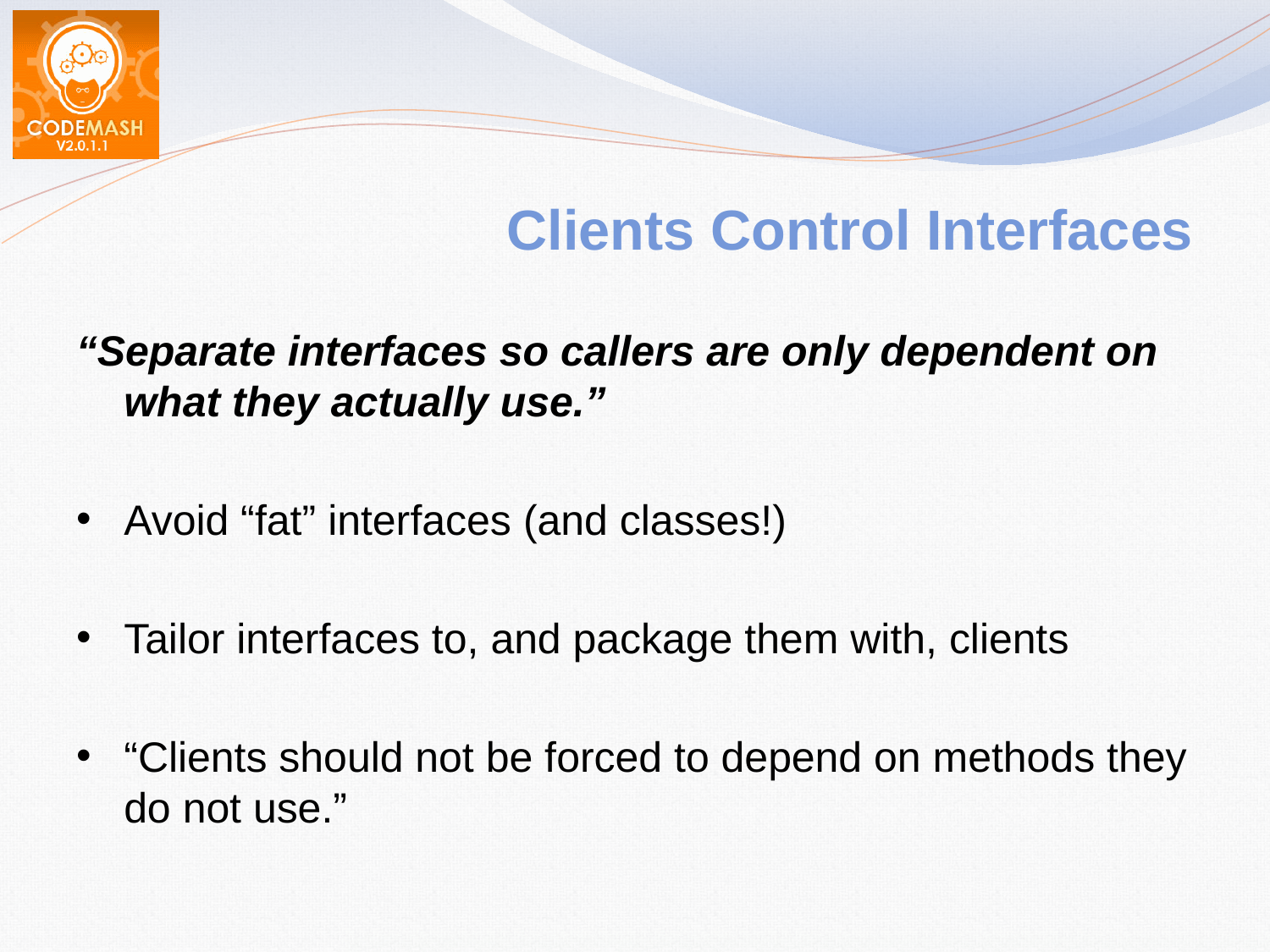

# Clients Control Interfaces
“Separate interfaces so callers are only dependent on what they actually use.”

Avoid “fat” interfaces (and classes!)

Tailor interfaces to, and package them with, clients

“Clients should not be forced to depend on methods they do not use.”